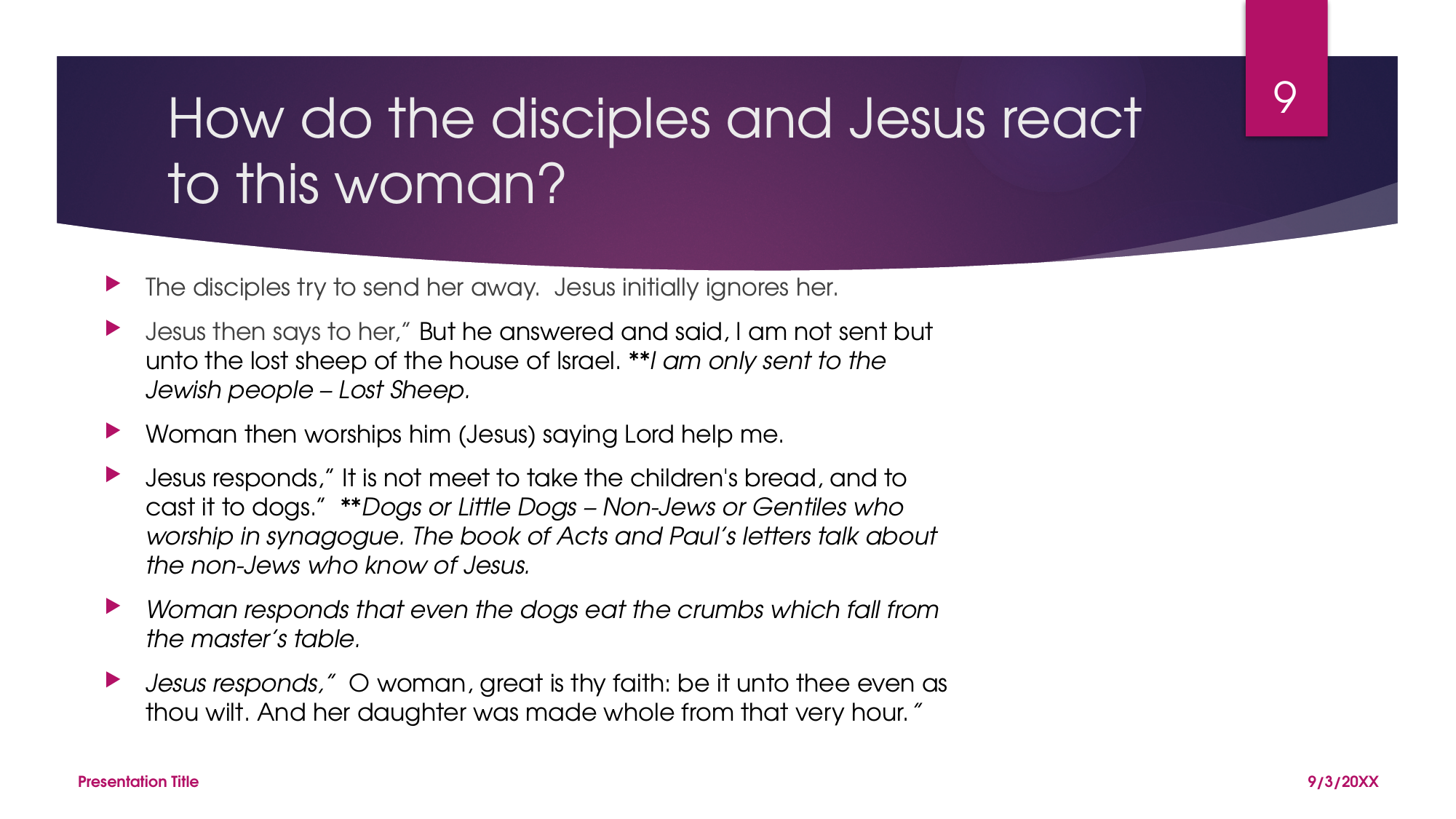

9
# How do the disciples and Jesus react to this woman?
The disciples try to send her away.  Jesus initially ignores her.
Jesus then says to her,” But he answered and said, I am not sent but unto the lost sheep of the house of Israel. **I am only sent to the Jewish people – Lost Sheep.
Woman then worships him (Jesus) saying Lord help me.
Jesus responds,” It is not meet to take the children's bread, and to cast it to dogs.”  **Dogs or Little Dogs – Non-Jews or Gentiles who worship in synagogue. The book of Acts and Paul’s letters talk about the non-Jews who know of Jesus.
Woman responds that even the dogs eat the crumbs which fall from the master’s table.
Jesus responds,”  O woman, great is thy faith: be it unto thee even as thou wilt. And her daughter was made whole from that very hour.”
Presentation Title
9/3/20XX